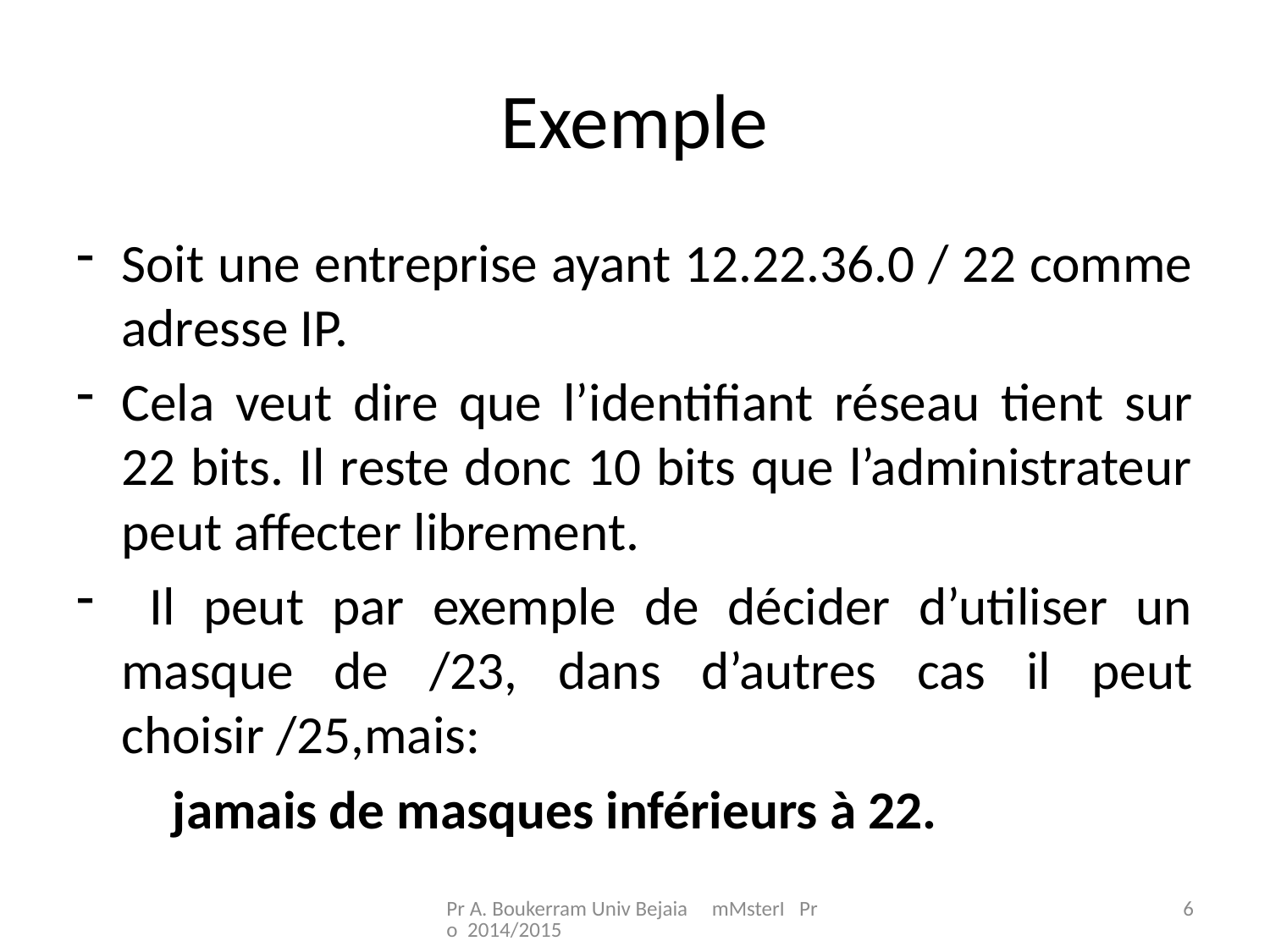

# Exemple
Soit une entreprise ayant 12.22.36.0 / 22 comme adresse IP.
Cela veut dire que l’identifiant réseau tient sur 22 bits. Il reste donc 10 bits que l’administrateur peut affecter librement.
 Il peut par exemple de décider d’utiliser un masque de /23, dans d’autres cas il peut choisir /25,mais:
        jamais de masques inférieurs à 22.
Pr A. Boukerram Univ Bejaia     mMsterI   Pro  2014/2015
6